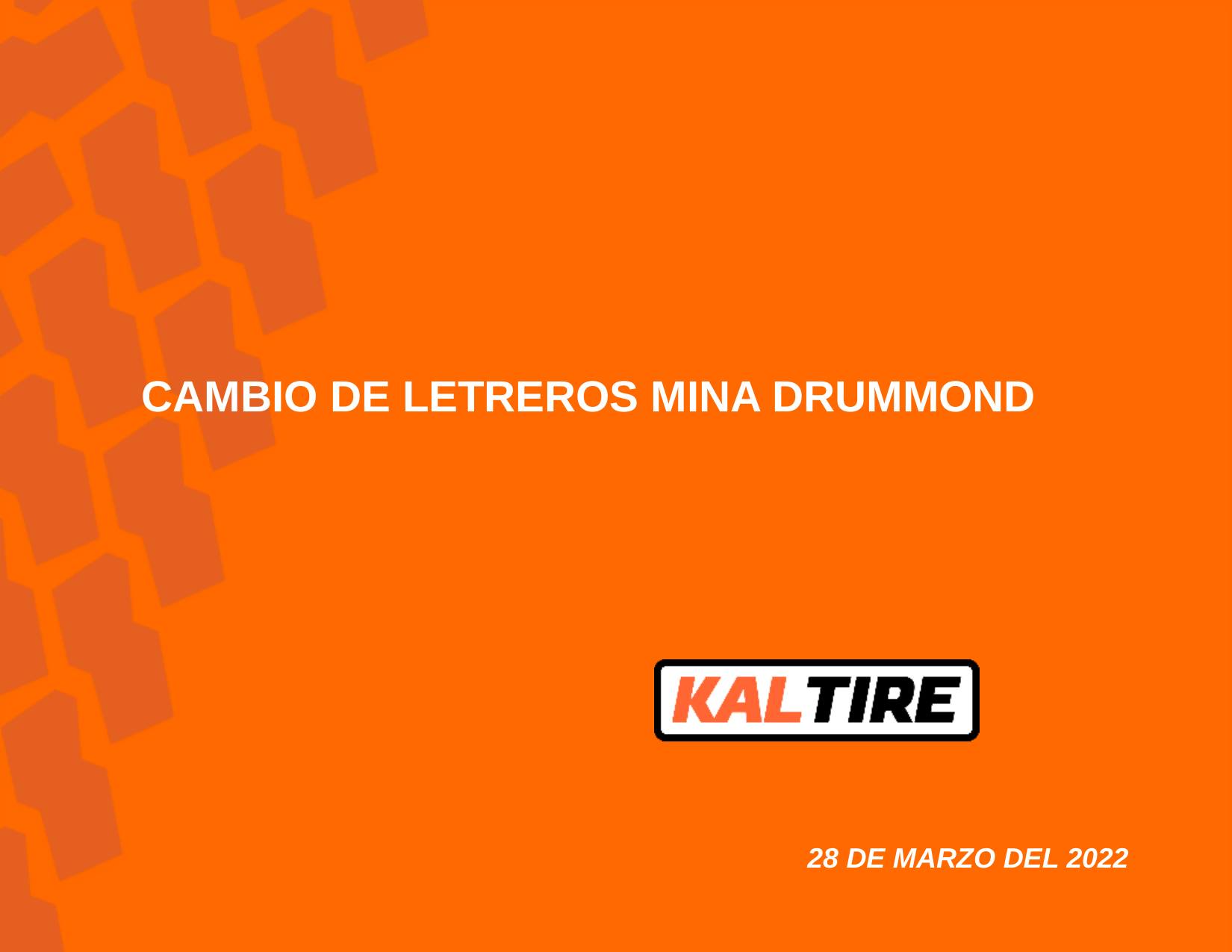

CAMBIO DE LETREROS MINA DRUMMOND

# 28 DE MARZO DEL 2022